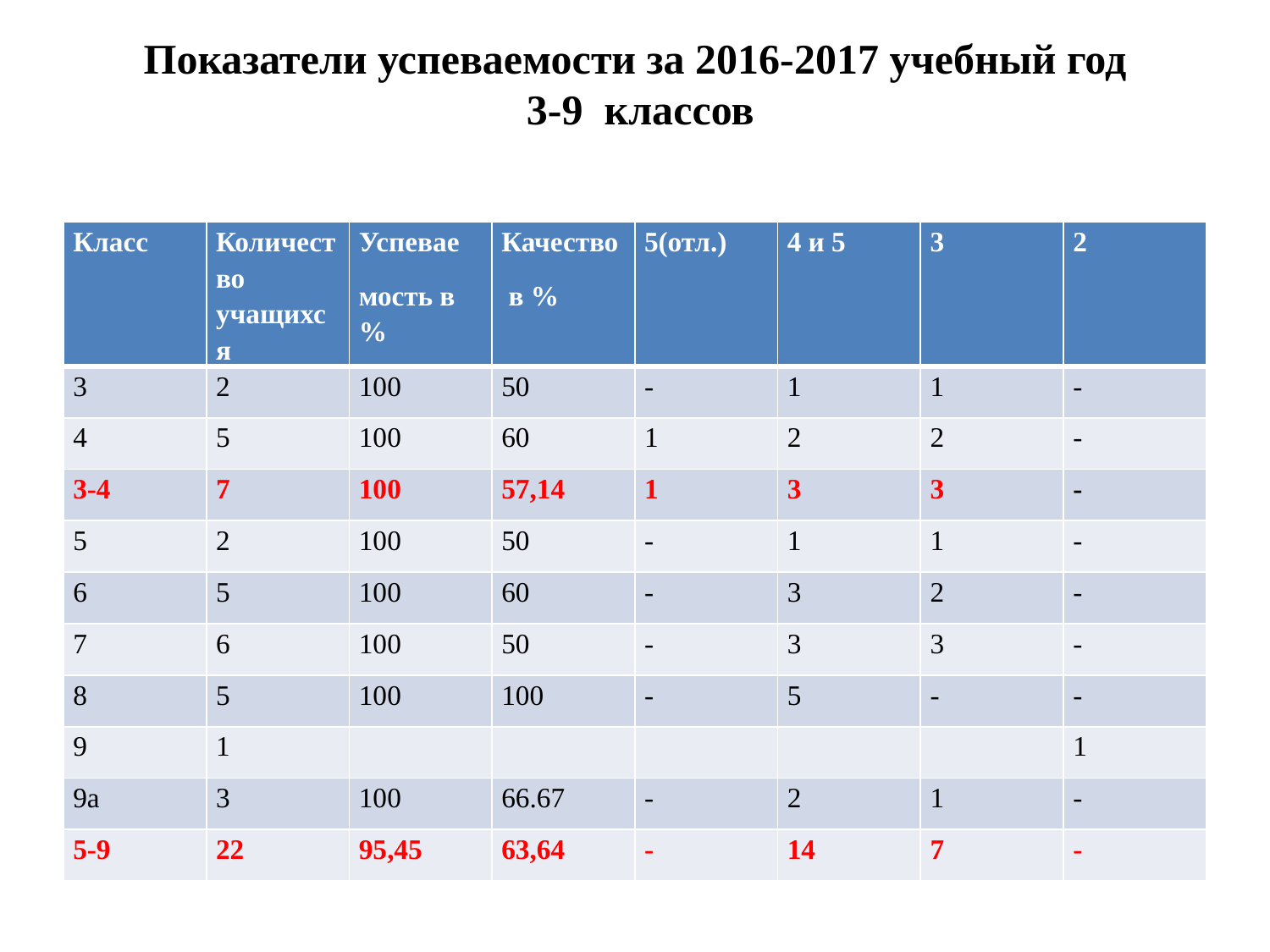

# Показатели успеваемости за 2016-2017 учебный год 3-9  классов
| Класс | Количество учащихся | Успевае мость в % | Качество в % | 5(отл.) | 4 и 5 | 3 | 2 |
| --- | --- | --- | --- | --- | --- | --- | --- |
| 3 | 2 | 100 | 50 | - | 1 | 1 | - |
| 4 | 5 | 100 | 60 | 1 | 2 | 2 | - |
| 3-4 | 7 | 100 | 57,14 | 1 | 3 | 3 | - |
| 5 | 2 | 100 | 50 | - | 1 | 1 | - |
| 6 | 5 | 100 | 60 | - | 3 | 2 | - |
| 7 | 6 | 100 | 50 | - | 3 | 3 | - |
| 8 | 5 | 100 | 100 | - | 5 | - | - |
| 9 | 1 |  |  |  |  |  | 1 |
| 9а | 3 | 100 | 66.67 | - | 2 | 1 | - |
| 5-9 | 22 | 95,45 | 63,64 | - | 14 | 7 | - |